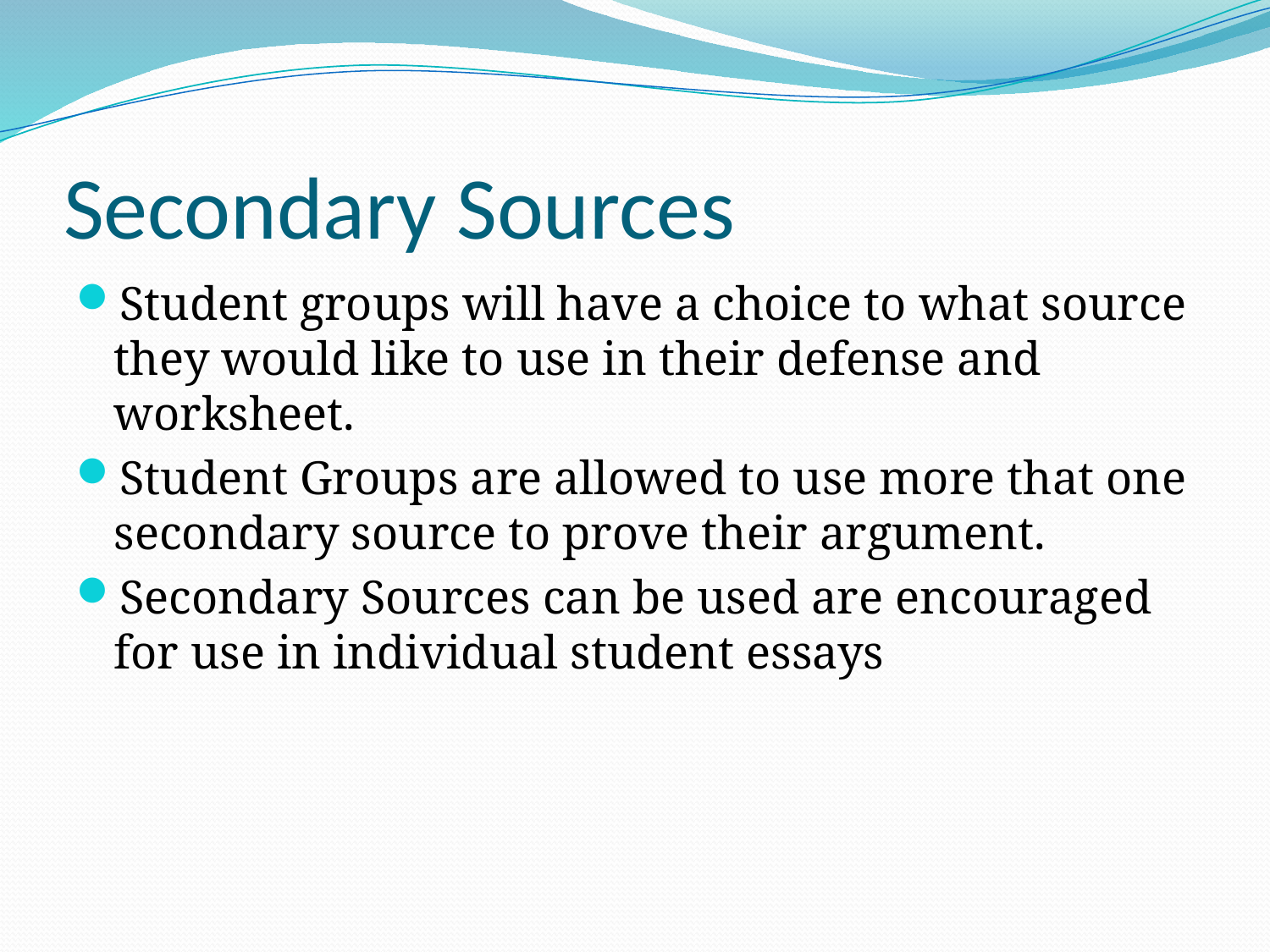

# Secondary Sources
Student groups will have a choice to what source they would like to use in their defense and worksheet.
Student Groups are allowed to use more that one secondary source to prove their argument.
Secondary Sources can be used are encouraged for use in individual student essays